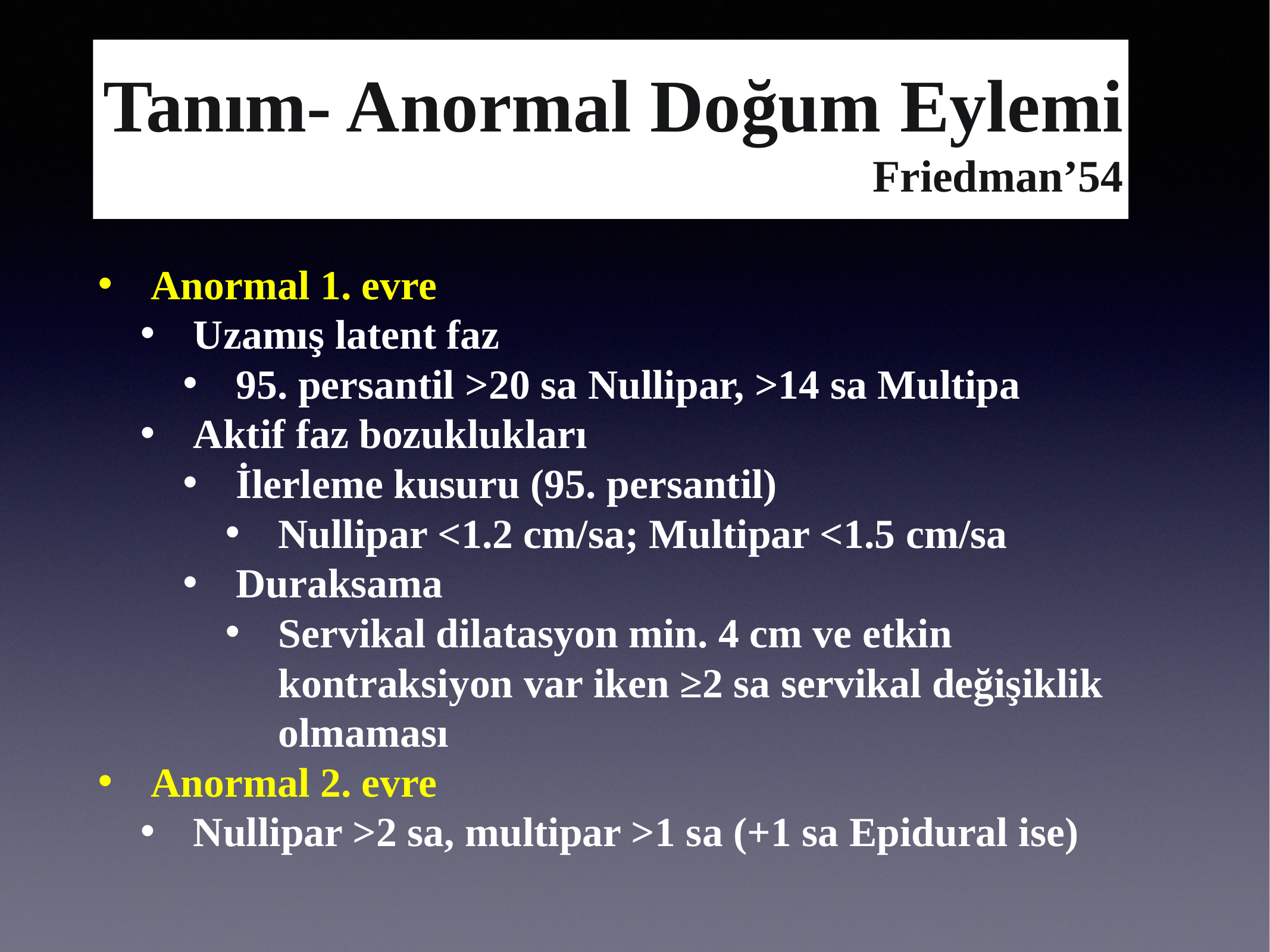

# Tanım- Anormal Doğum Eylemi Friedman’54
Anormal 1. evre
Uzamış latent faz
95. persantil >20 sa Nullipar, >14 sa Multipa
Aktif faz bozuklukları
İlerleme kusuru (95. persantil)
Nullipar <1.2 cm/sa; Multipar <1.5 cm/sa
Duraksama
Servikal dilatasyon min. 4 cm ve etkin kontraksiyon var iken ≥2 sa servikal değişiklik olmaması
Anormal 2. evre
Nullipar >2 sa, multipar >1 sa (+1 sa Epidural ise)